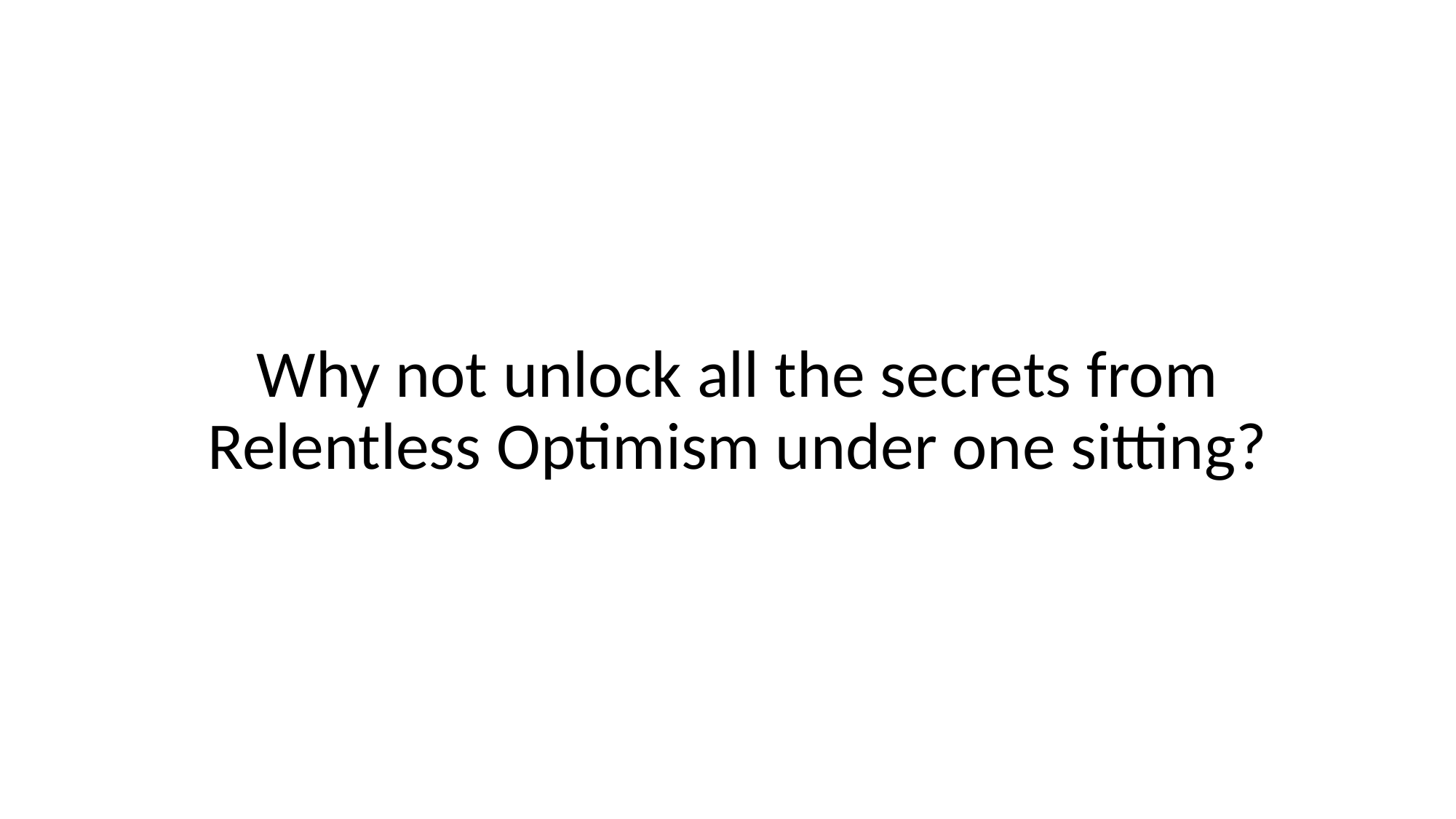

Why not unlock all the secrets from Relentless Optimism under one sitting?